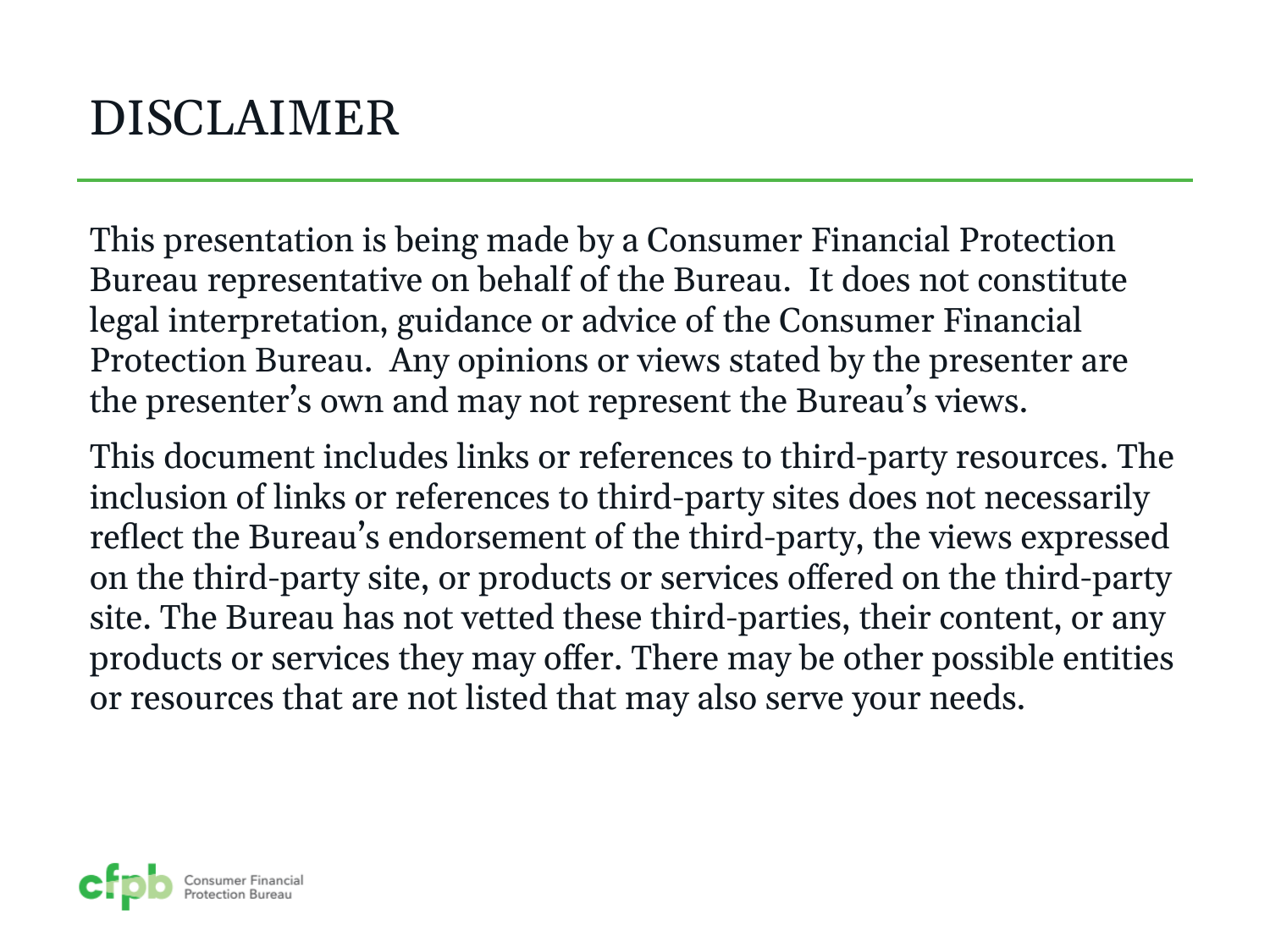

# DISCLAIMER
This presentation is being made by a Consumer Financial Protection Bureau representative on behalf of the Bureau.  It does not constitute legal interpretation, guidance or advice of the Consumer Financial Protection Bureau.  Any opinions or views stated by the presenter are the presenter’s own and may not represent the Bureau’s views.
This document includes links or references to third-party resources. The inclusion of links or references to third-party sites does not necessarily reflect the Bureau’s endorsement of the third-party, the views expressed on the third-party site, or products or services offered on the third-party site. The Bureau has not vetted these third-parties, their content, or any products or services they may offer. There may be other possible entities or resources that are not listed that may also serve your needs.